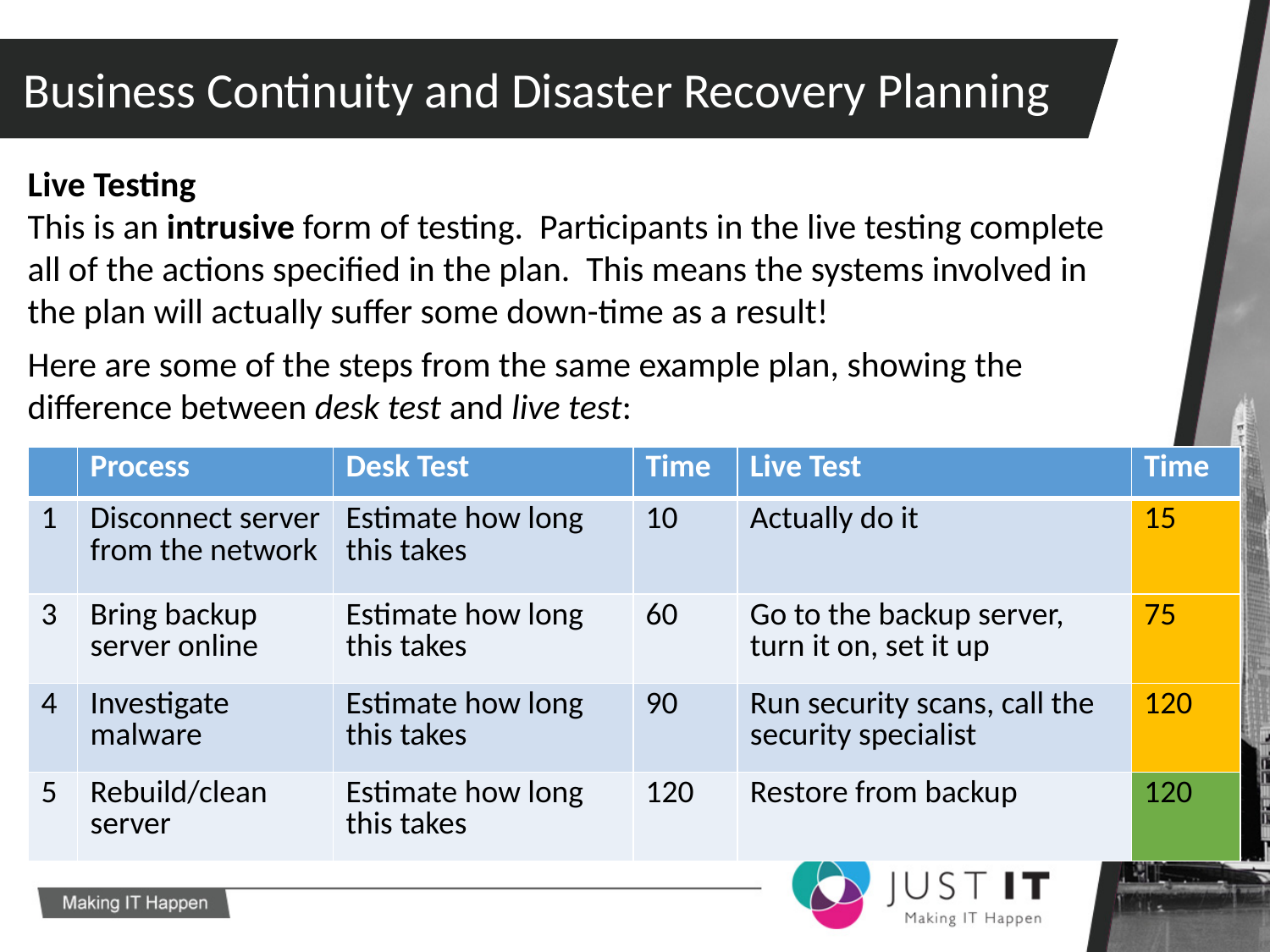

Business Continuity and Disaster Recovery Planning
Live Testing
This is an intrusive form of testing.  Participants in the live testing complete all of the actions specified in the plan.  This means the systems involved in the plan will actually suffer some down-time as a result!
Here are some of the steps from the same example plan, showing the difference between desk test and live test:
|  | Process | Desk Test | Time | Live Test | Time |
| --- | --- | --- | --- | --- | --- |
| 1 | Disconnect server from the network | Estimate how long this takes | 10 | Actually do it | 15 |
| 3 | Bring backup server online | Estimate how long this takes | 60 | Go to the backup server, turn it on, set it up | 75 |
| 4 | Investigate malware | Estimate how long this takes | 90 | Run security scans, call the security specialist | 120 |
| 5 | Rebuild/clean server | Estimate how long this takes | 120 | Restore from backup | 120 |